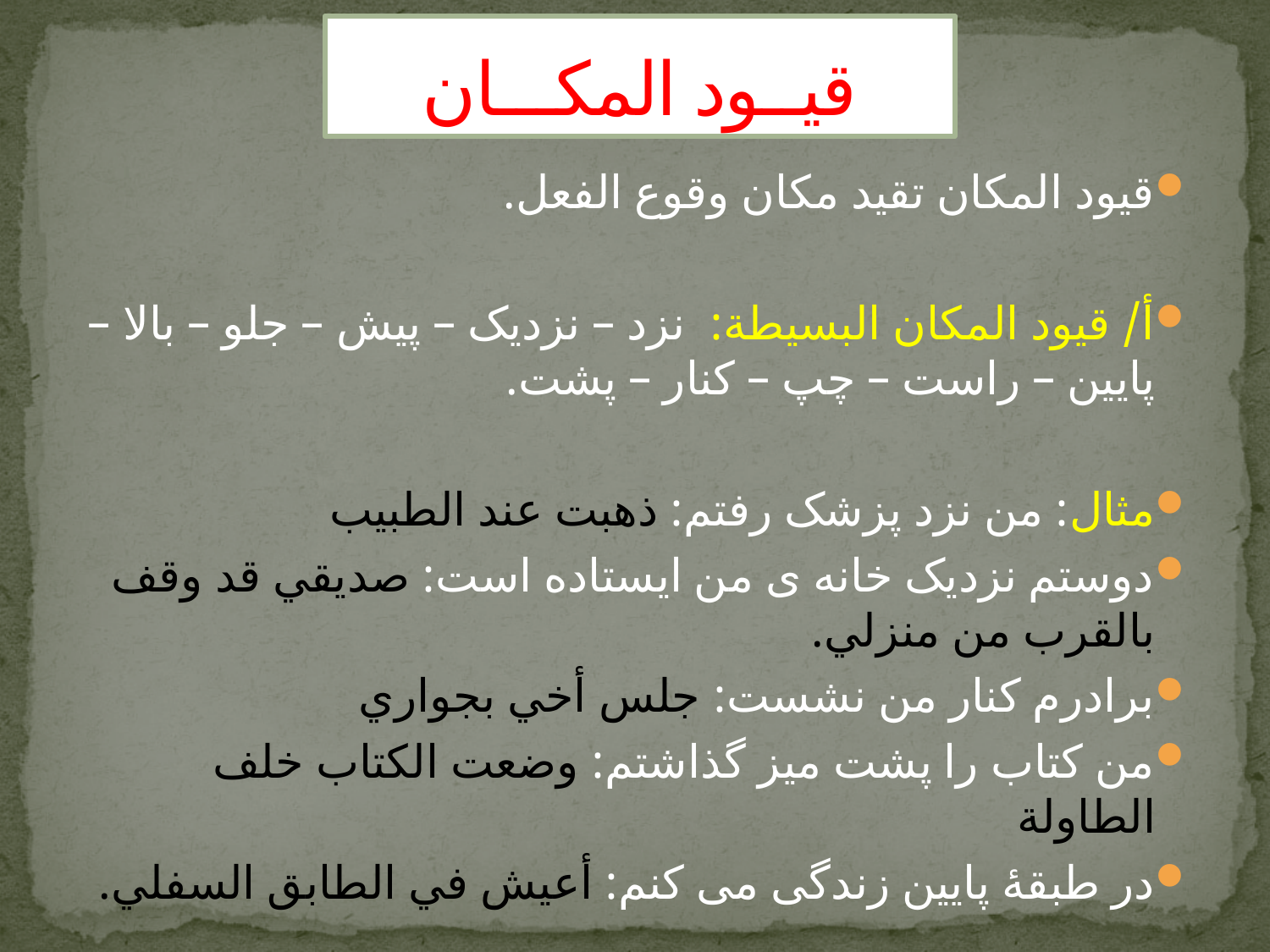

# قيــود المكـــان
قيود المكان تقيد مكان وقوع الفعل.

أ/ قيود المكان البسيطة:  نزد – نزدیک – پیش – جلو – بالا – پایین – راست – چپ – کنار – پشت.

مثال: من نزد پزشک رفتم: ذهبت عند الطبيب
دوستم نزدیک خانه ی من ایستاده است: صديقي قد وقف بالقرب من منزلي.
برادرم کنار من نشست: جلس أخي بجواري
من کتاب را پشت میز گذاشتم: وضعت الکتاب خلف الطاولة
در طبقۀ پایین زندگی می کنم: أعيش في الطابق السفلي.